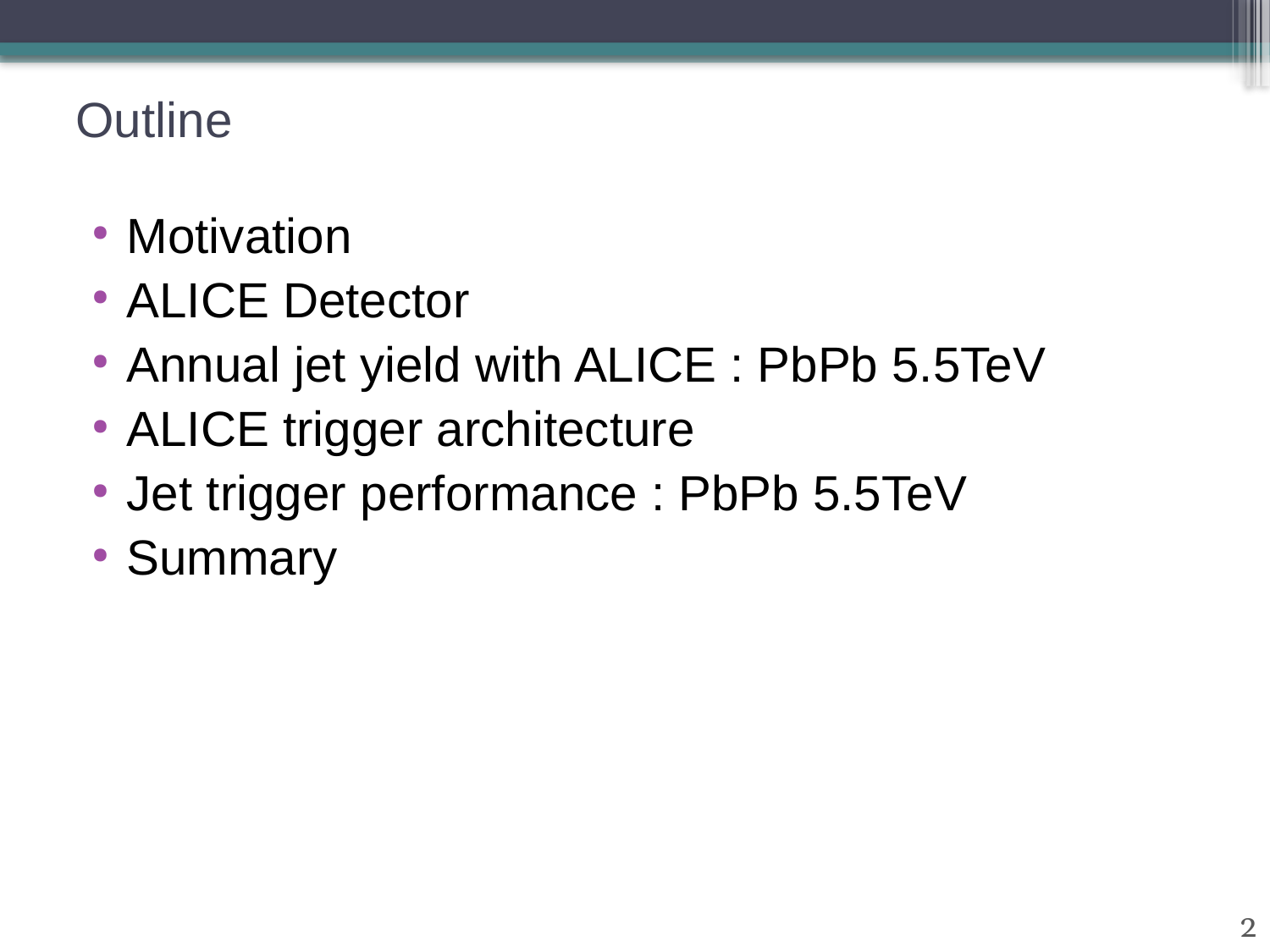

# Outline
Motivation
ALICE Detector
Annual jet yield with ALICE : PbPb 5.5TeV
ALICE trigger architecture
Jet trigger performance : PbPb 5.5TeV
Summary
2